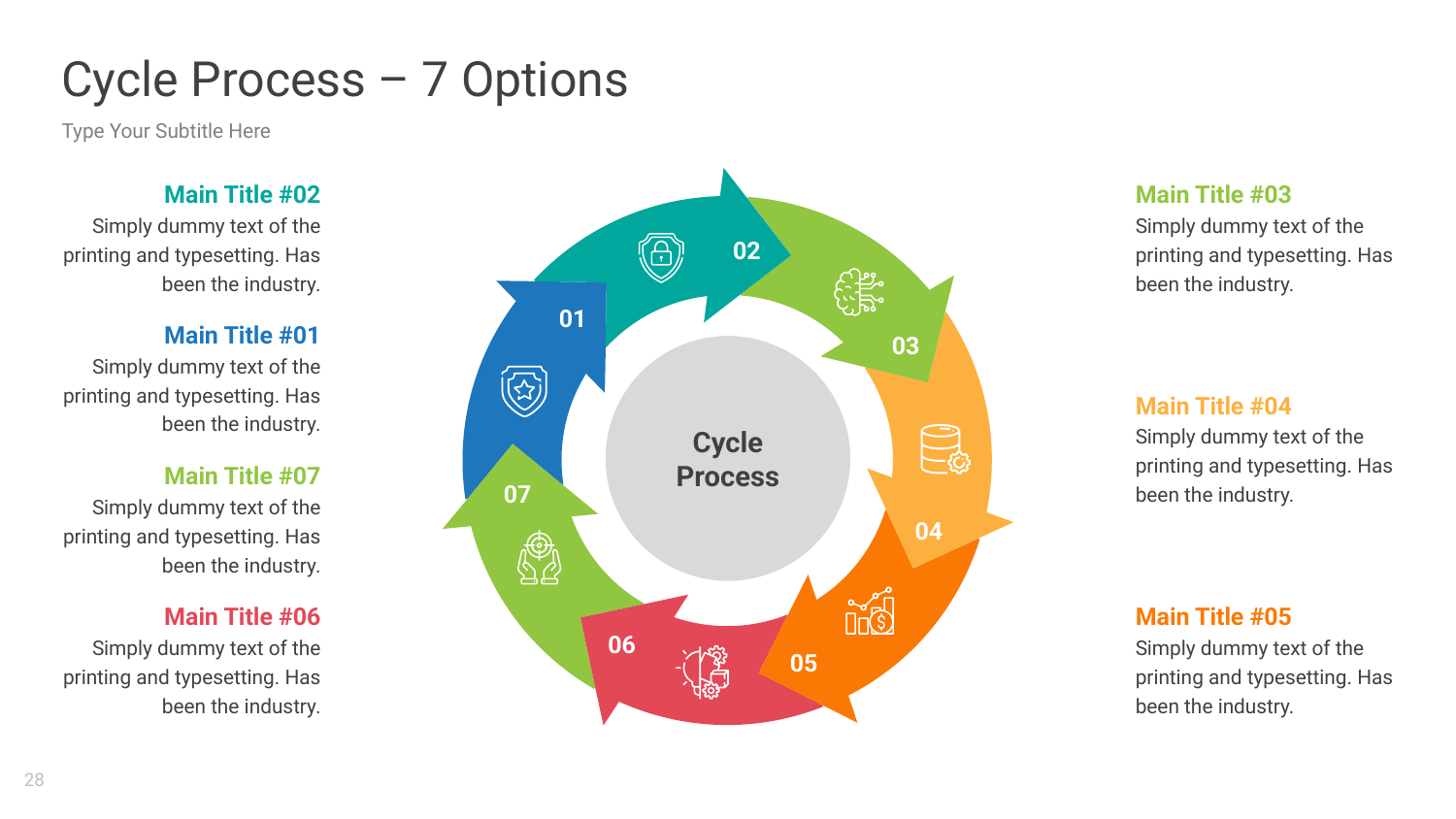

# Cycle Process – 7 Options
Type Your Subtitle Here

Main Title #02
Simply dummy text of the printing and typesetting. Has been the industry.
Main Title #03
Simply dummy text of the printing and typesetting. Has been the industry.

02

01
Main Title #01
Simply dummy text of the printing and typesetting. Has been the industry.
03

Cycle Process

Main Title #04
Simply dummy text of the printing and typesetting. Has been the industry.

Main Title #07
Simply dummy text of the printing and typesetting. Has been the industry.
07
04

Main Title #06
Simply dummy text of the printing and typesetting. Has been the industry.
Main Title #05
Simply dummy text of the printing and typesetting. Has been the industry.
06

05